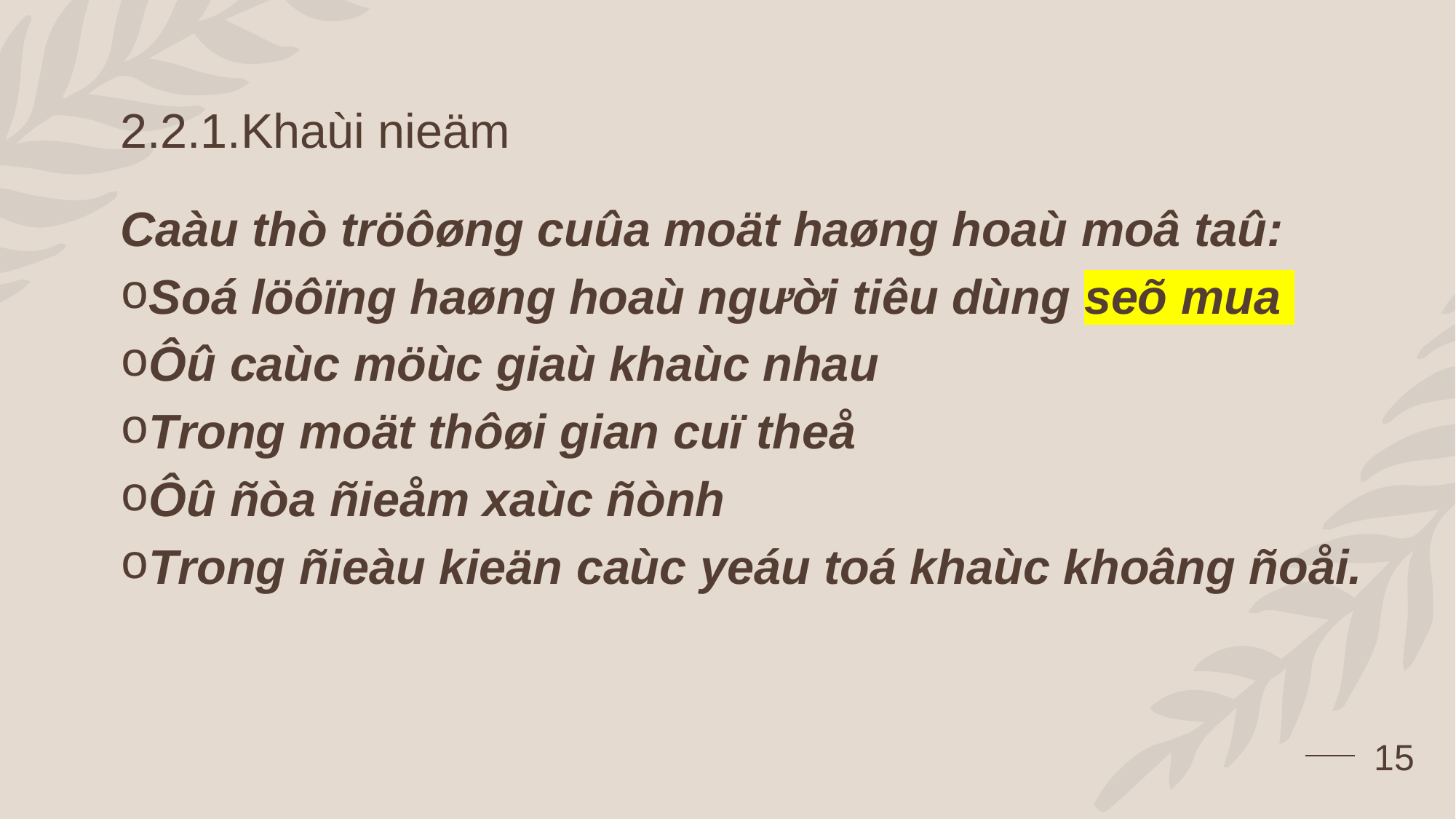

2.2.1.Khaùi nieäm
Caàu thò tröôøng cuûa moät haøng hoaù moâ taû:
Soá löôïng haøng hoaù người tiêu dùng seõ mua
Ôû caùc möùc giaù khaùc nhau
Trong moät thôøi gian cuï theå
Ôû ñòa ñieåm xaùc ñònh
Trong ñieàu kieän caùc yeáu toá khaùc khoâng ñoåi.
15